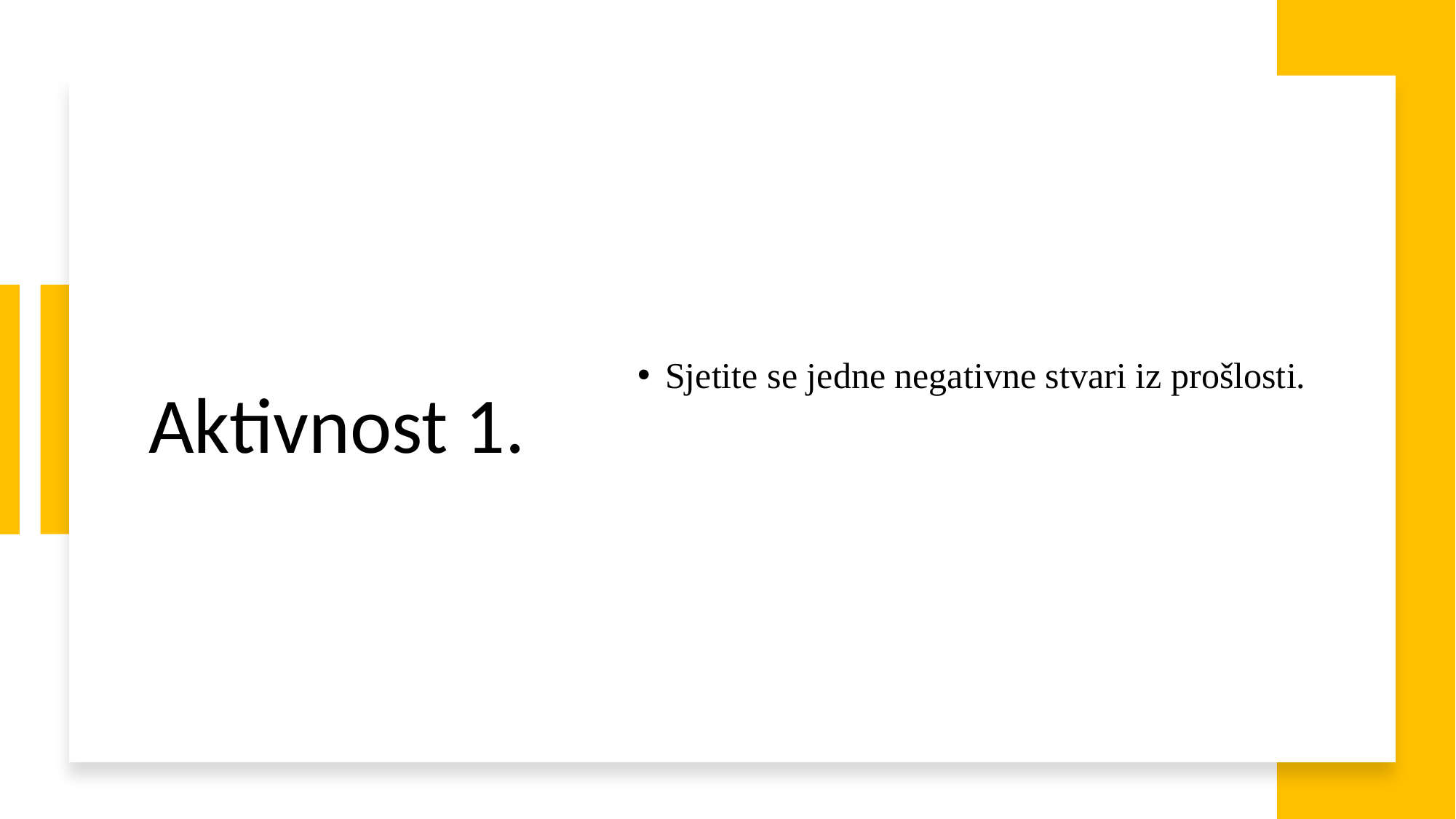

# Aktivnost 1.
Sjetite se jedne negativne stvari iz prošlosti.